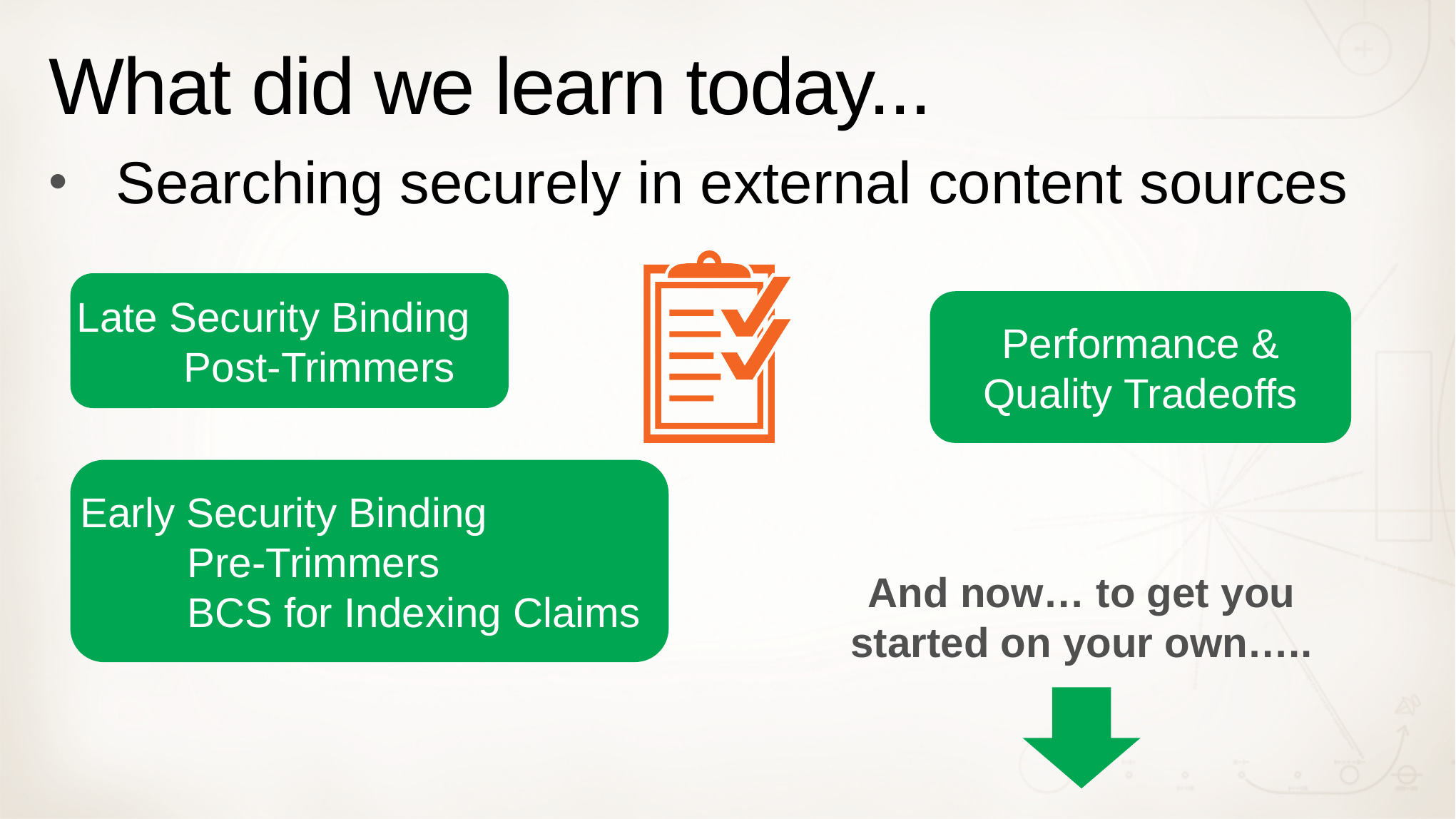

# What did we learn today...
Searching securely in external content sources

Late Security Binding
	Post-Trimmers
Performance & Quality Tradeoffs
Early Security Binding
	Pre-Trimmers
	BCS for Indexing Claims
And now… to get you started on your own…..